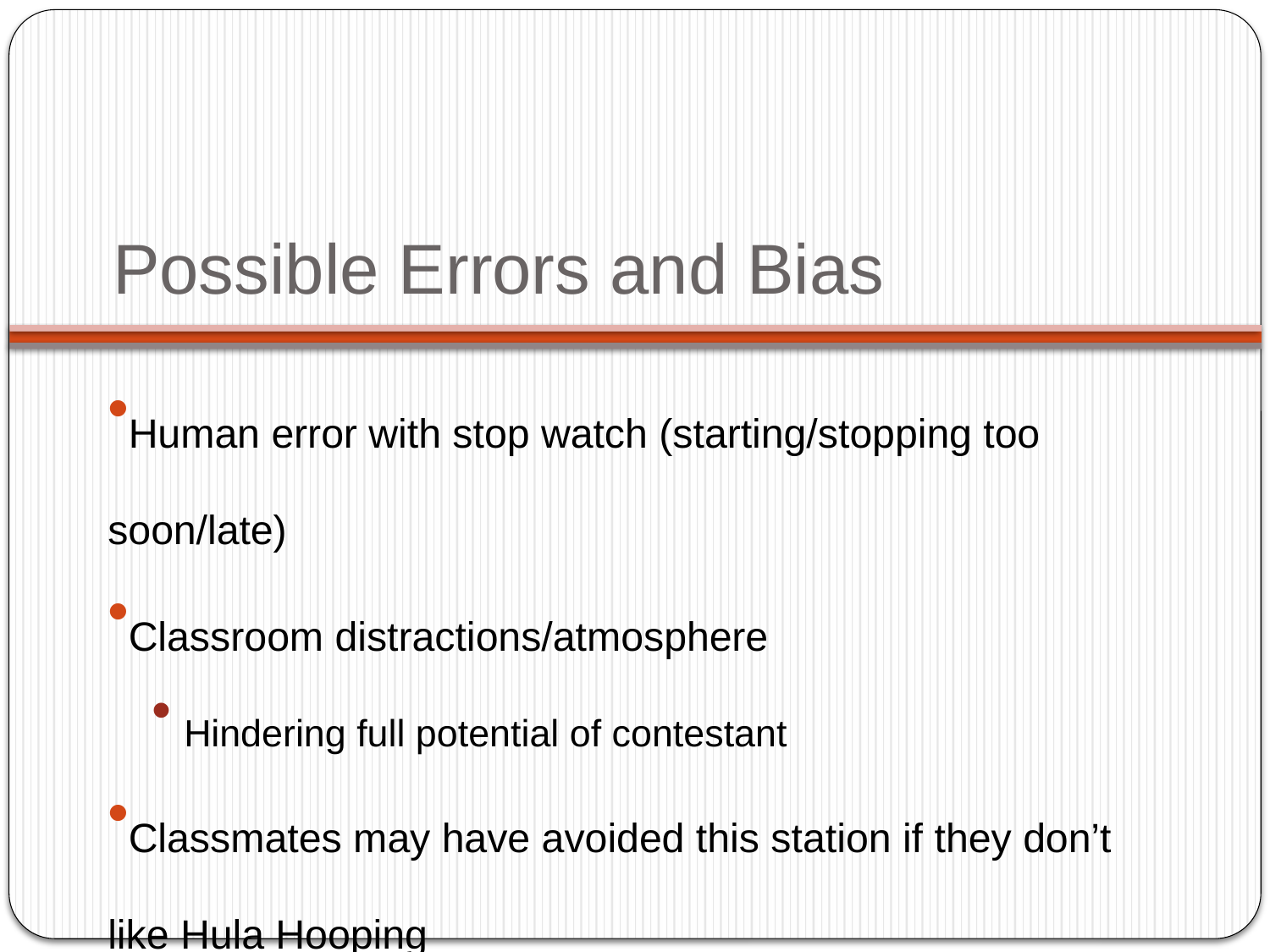

# Possible Errors and Bias
Human error with stop watch (starting/stopping too soon/late)
Classroom distractions/atmosphere
Hindering full potential of contestant
Classmates may have avoided this station if they don’t like Hula Hooping
Gave second chance to few contestants
Messed up immediately, bumped into something or someone